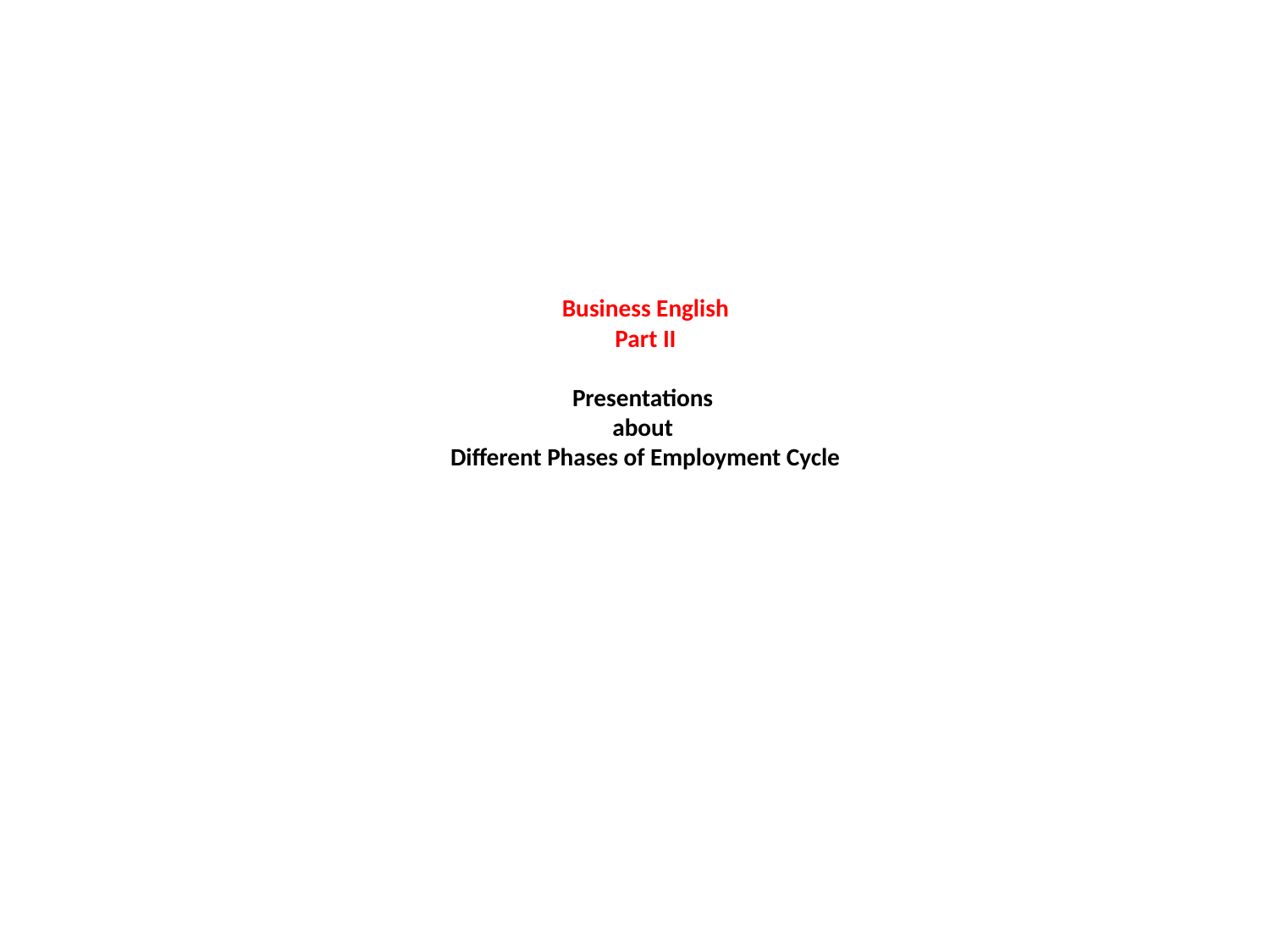

# Business English Part II Presentations about Different Phases of Employment Cycle